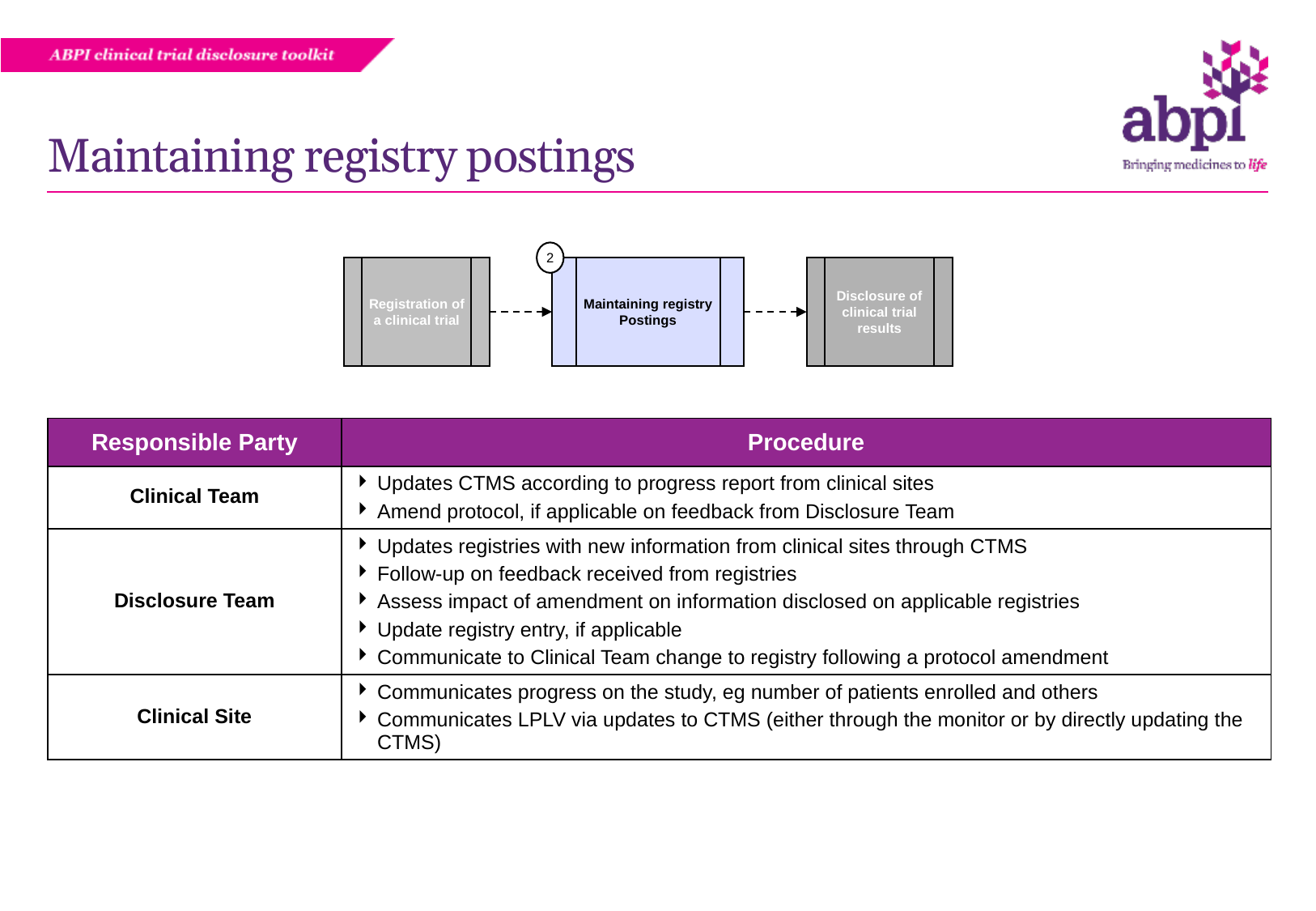

# Maintaining registry postings
2
Registration of a clinical trial
Maintaining registry Postings
Disclosure of clinical trial results
| Responsible Party | Procedure |
| --- | --- |
| Clinical Team | Updates CTMS according to progress report from clinical sites Amend protocol, if applicable on feedback from Disclosure Team |
| Disclosure Team | Updates registries with new information from clinical sites through CTMS Follow-up on feedback received from registries Assess impact of amendment on information disclosed on applicable registries Update registry entry, if applicable Communicate to Clinical Team change to registry following a protocol amendment |
| Clinical Site | Communicates progress on the study, eg number of patients enrolled and others Communicates LPLV via updates to CTMS (either through the monitor or by directly updating the CTMS) |